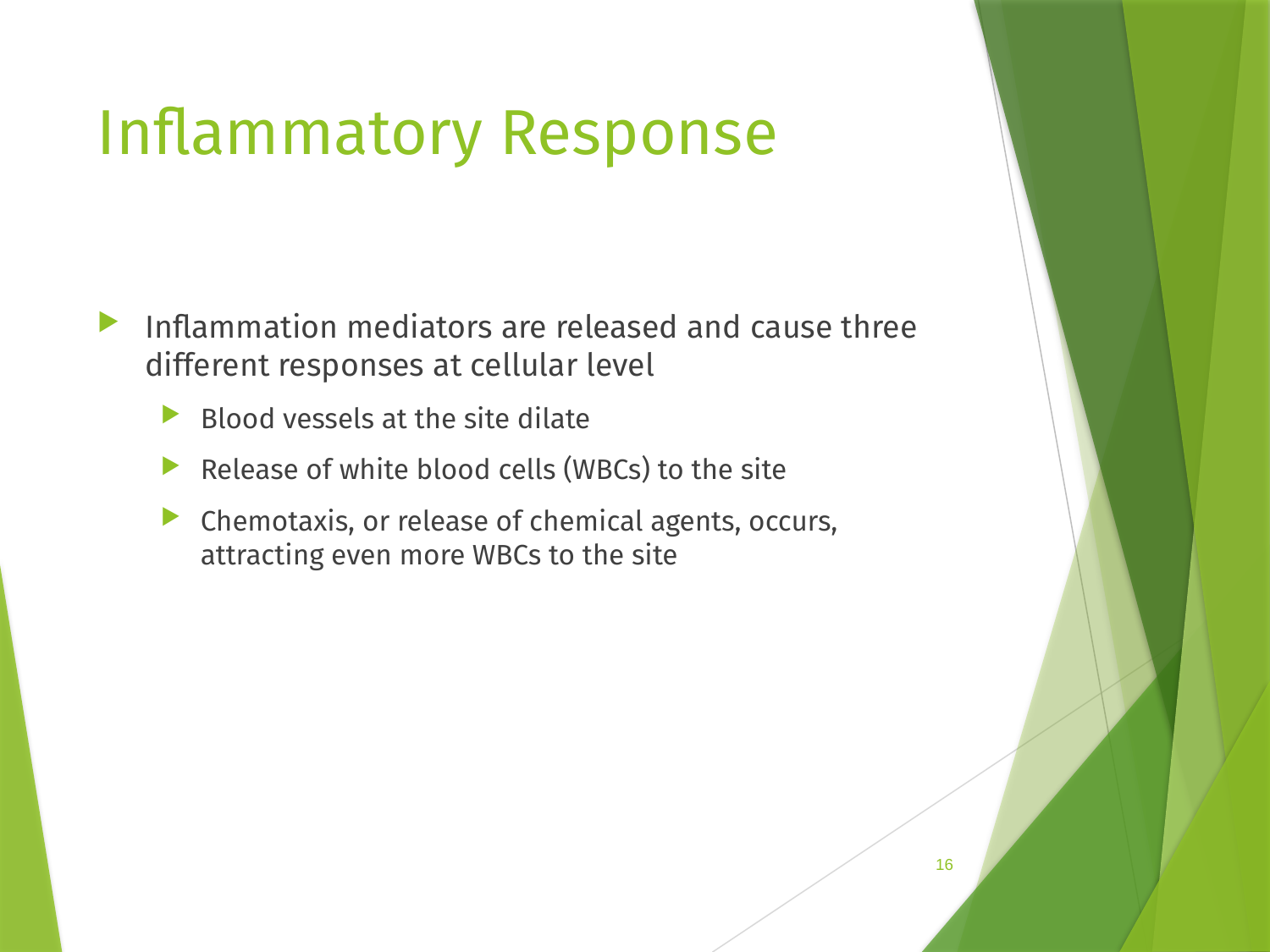

# Inflammatory Response
Inflammation mediators are released and cause three different responses at cellular level
Blood vessels at the site dilate
Release of white blood cells (WBCs) to the site
Chemotaxis, or release of chemical agents, occurs, attracting even more WBCs to the site

 16